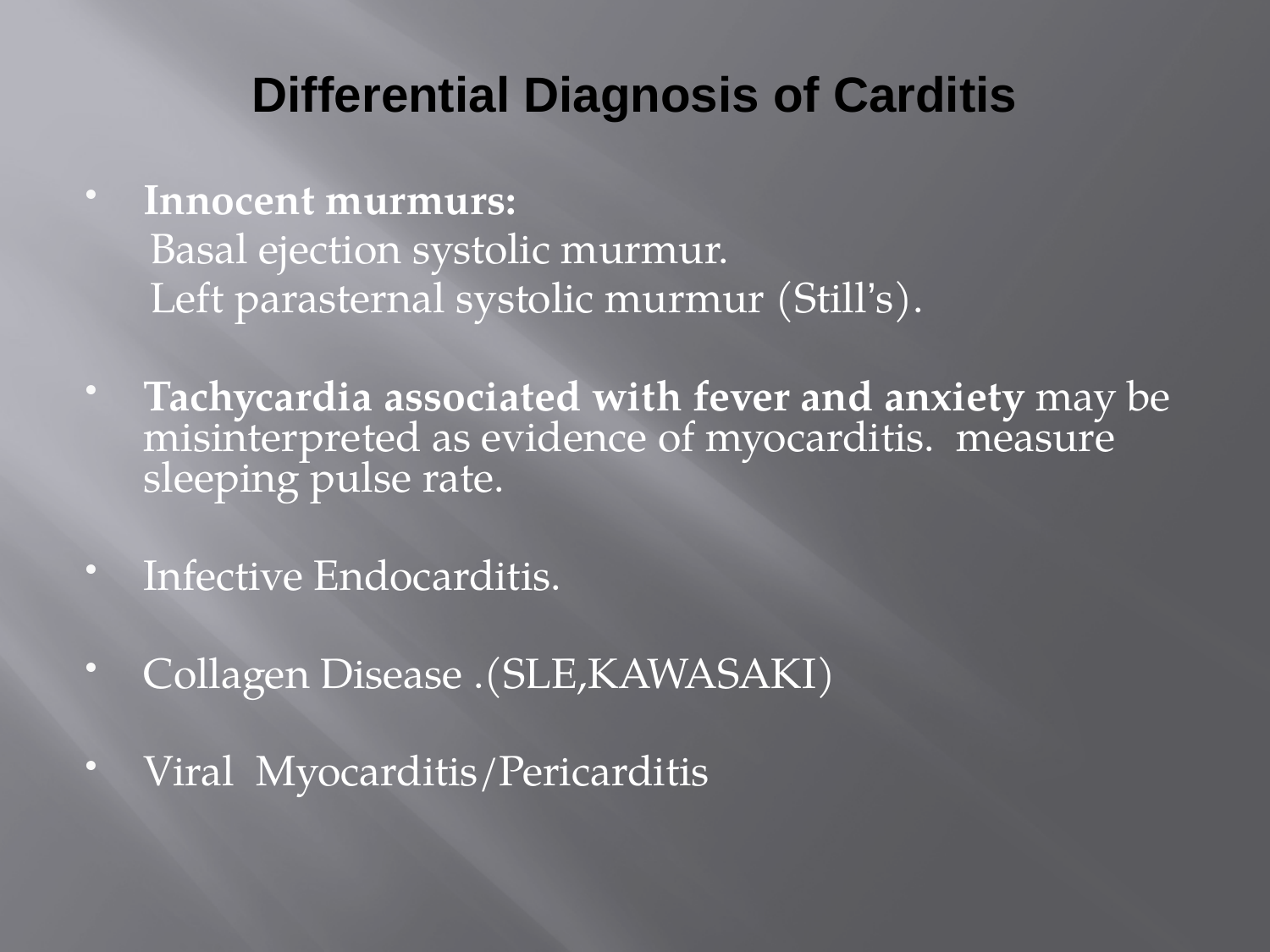

# Differential Diagnosis of Carditis
Innocent murmurs:
      Basal ejection systolic murmur.
      Left parasternal systolic murmur (Still’s).

Tachycardia associated with fever and anxiety may be misinterpreted as evidence of myocarditis.  measure sleeping pulse rate.

Infective Endocarditis.

Collagen Disease .(SLE,KAWASAKI)

Viral  Myocarditis/Pericarditis